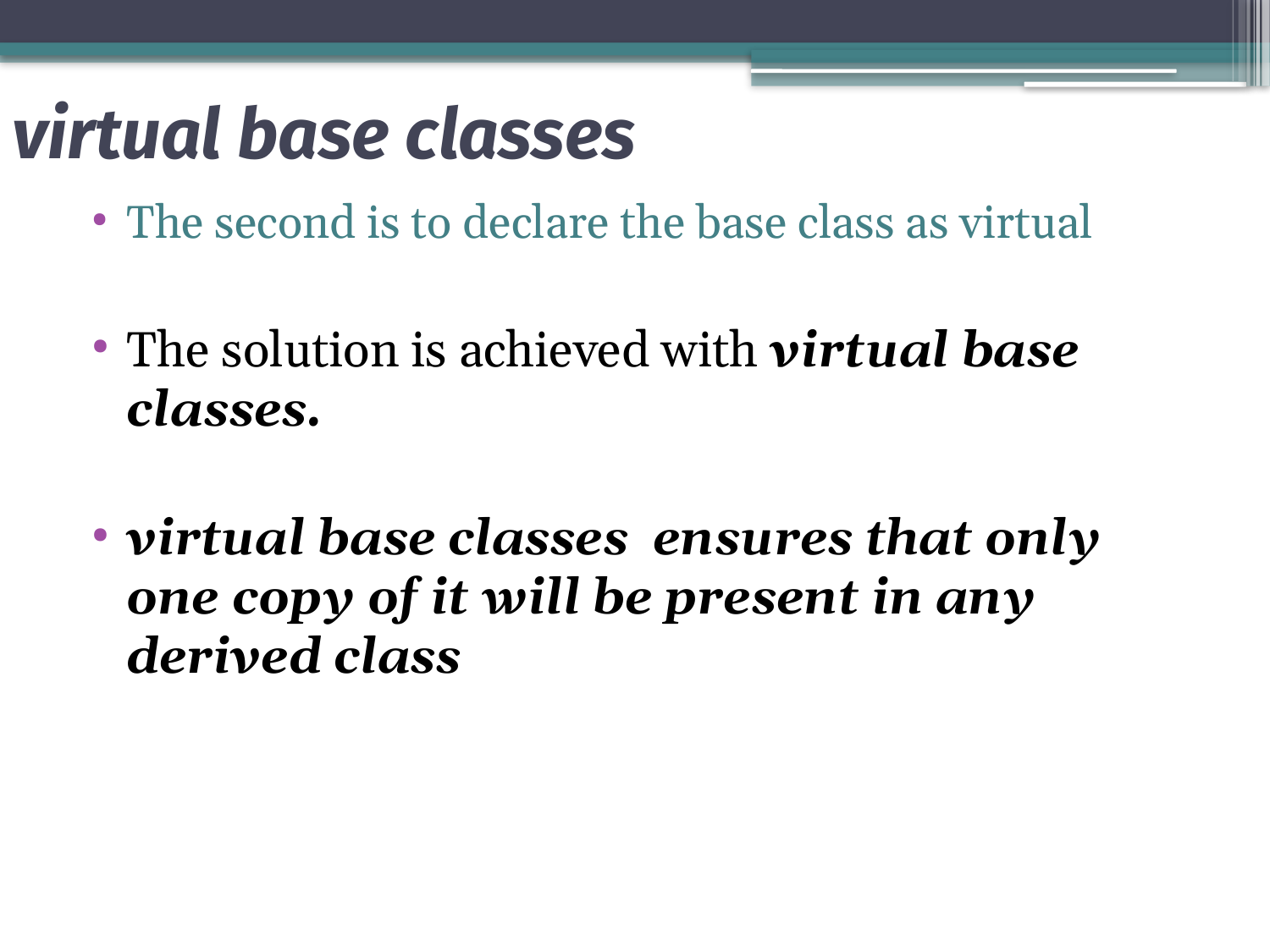

# virtual base classes
The second is to declare the base class as virtual

The solution is achieved with virtual base classes.

virtual base classes  ensures that only one copy of it will be present in any derived class